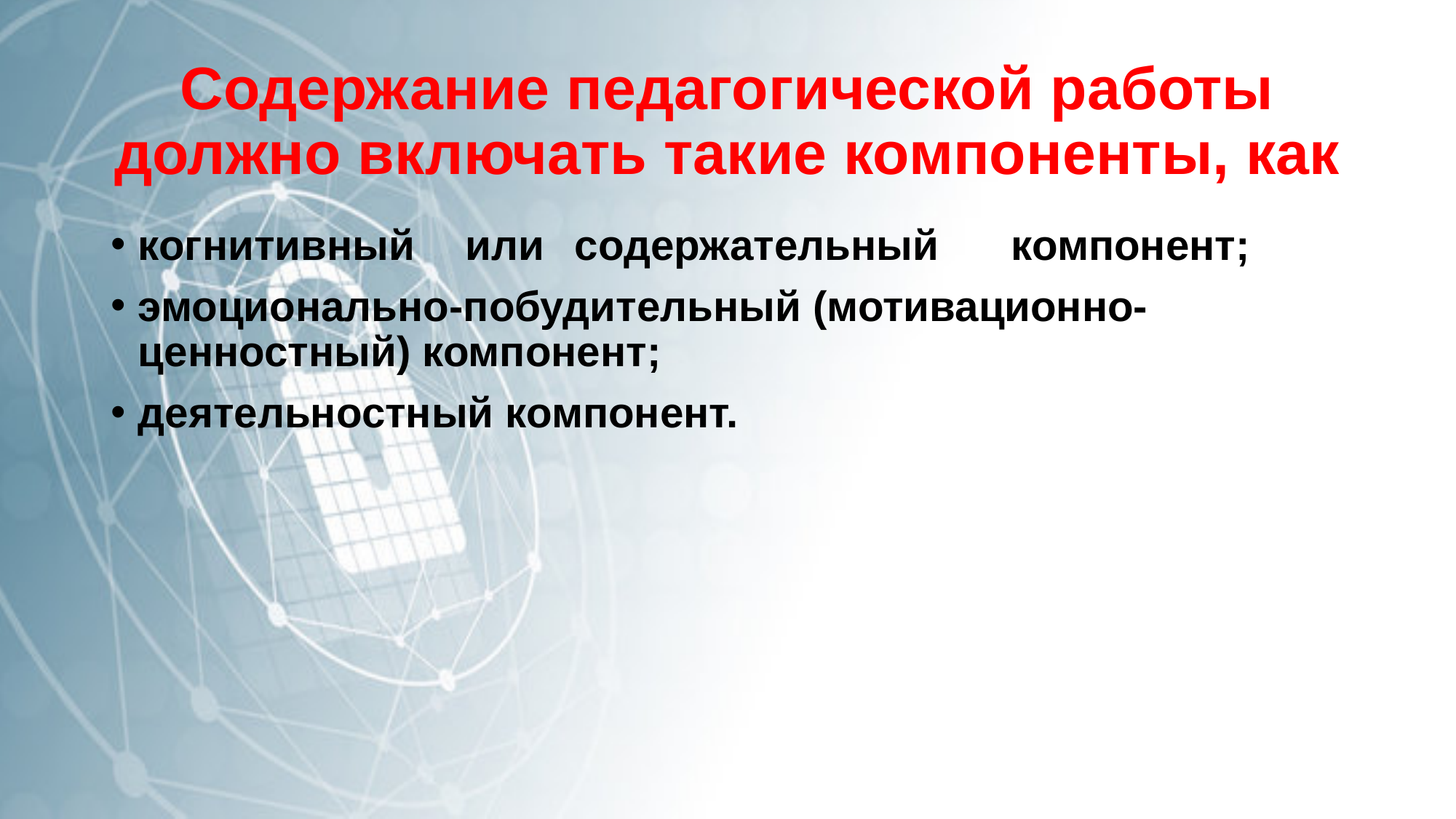

# Содержание педагогической работы должно включать такие компоненты, как
когнитивный	или	содержательный	компонент;
эмоционально-побудительный (мотивационно-ценностный) компонент;
деятельностный компонент.